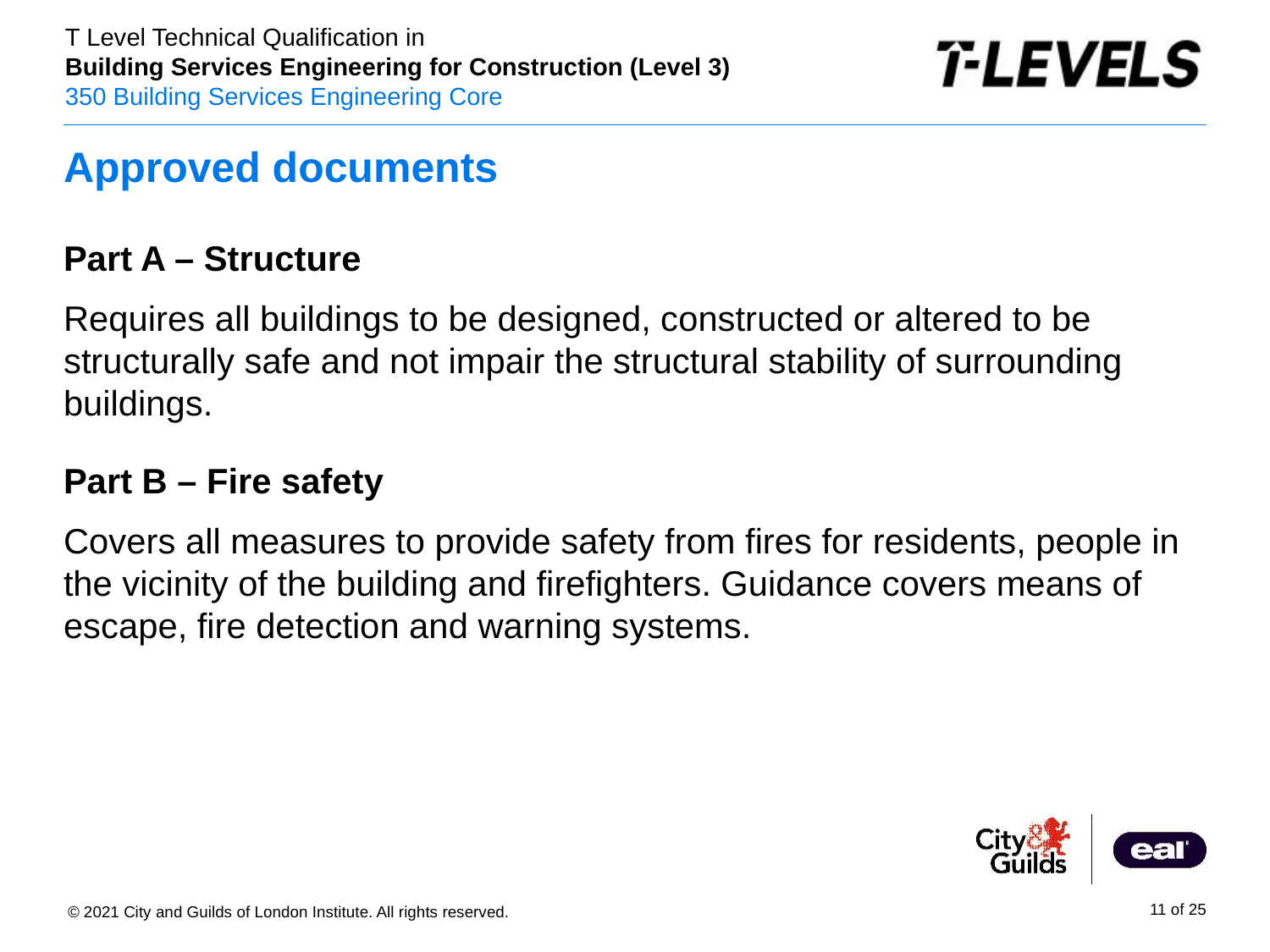

# Approved documents
Part A – Structure
Requires all buildings to be designed, constructed or altered to be structurally safe and not impair the structural stability of surrounding buildings.
Part B – Fire safety
Covers all measures to provide safety from fires for residents, people in the vicinity of the building and firefighters. Guidance covers means of escape, fire detection and warning systems.